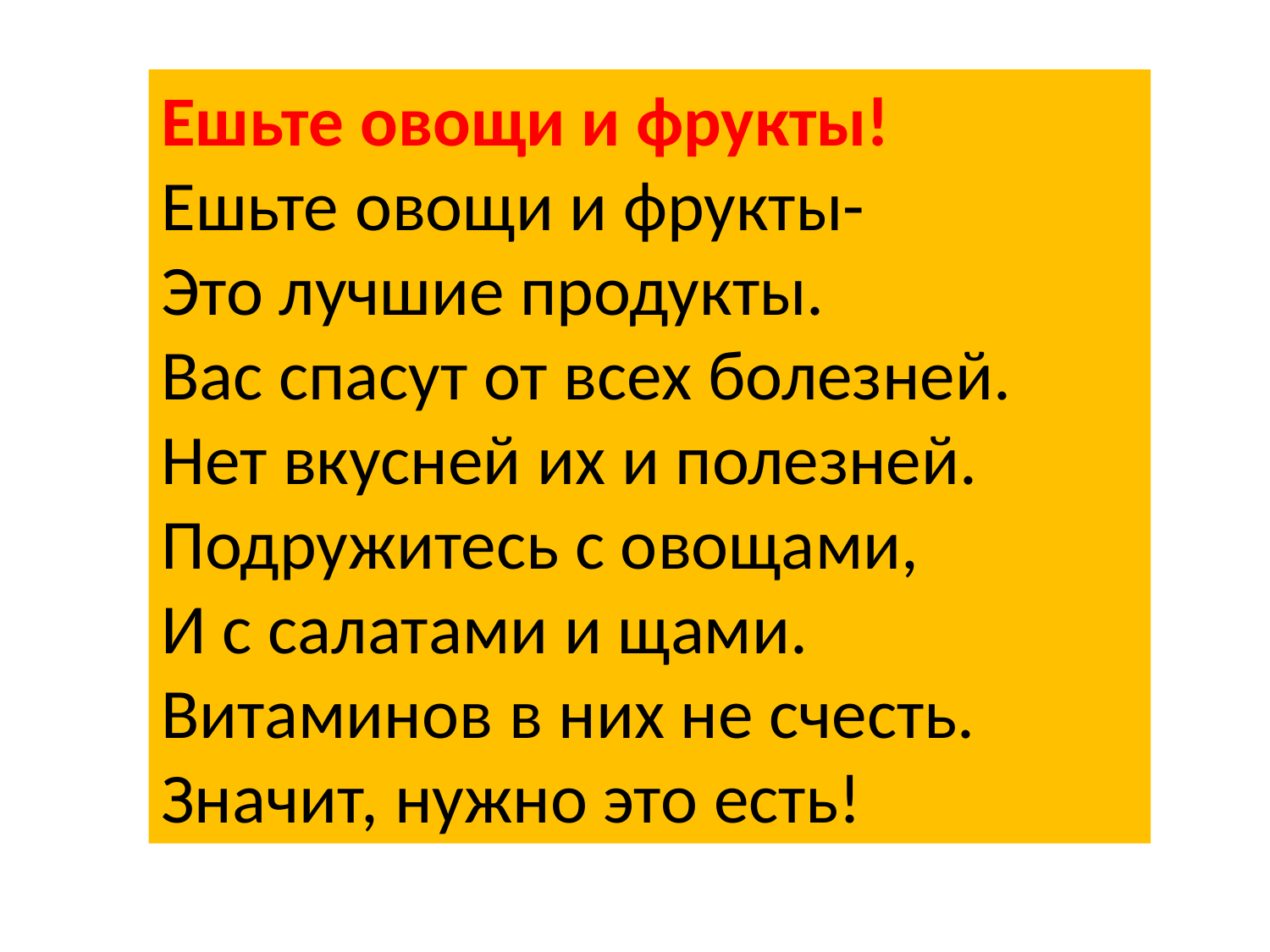

Ешьте овощи и фрукты!
Ешьте овощи и фрукты-
Это лучшие продукты.
Вас спасут от всех болезней.
Нет вкусней их и полезней.
Подружитесь с овощами,
И с салатами и щами.
Витаминов в них не счесть.
Значит, нужно это есть!